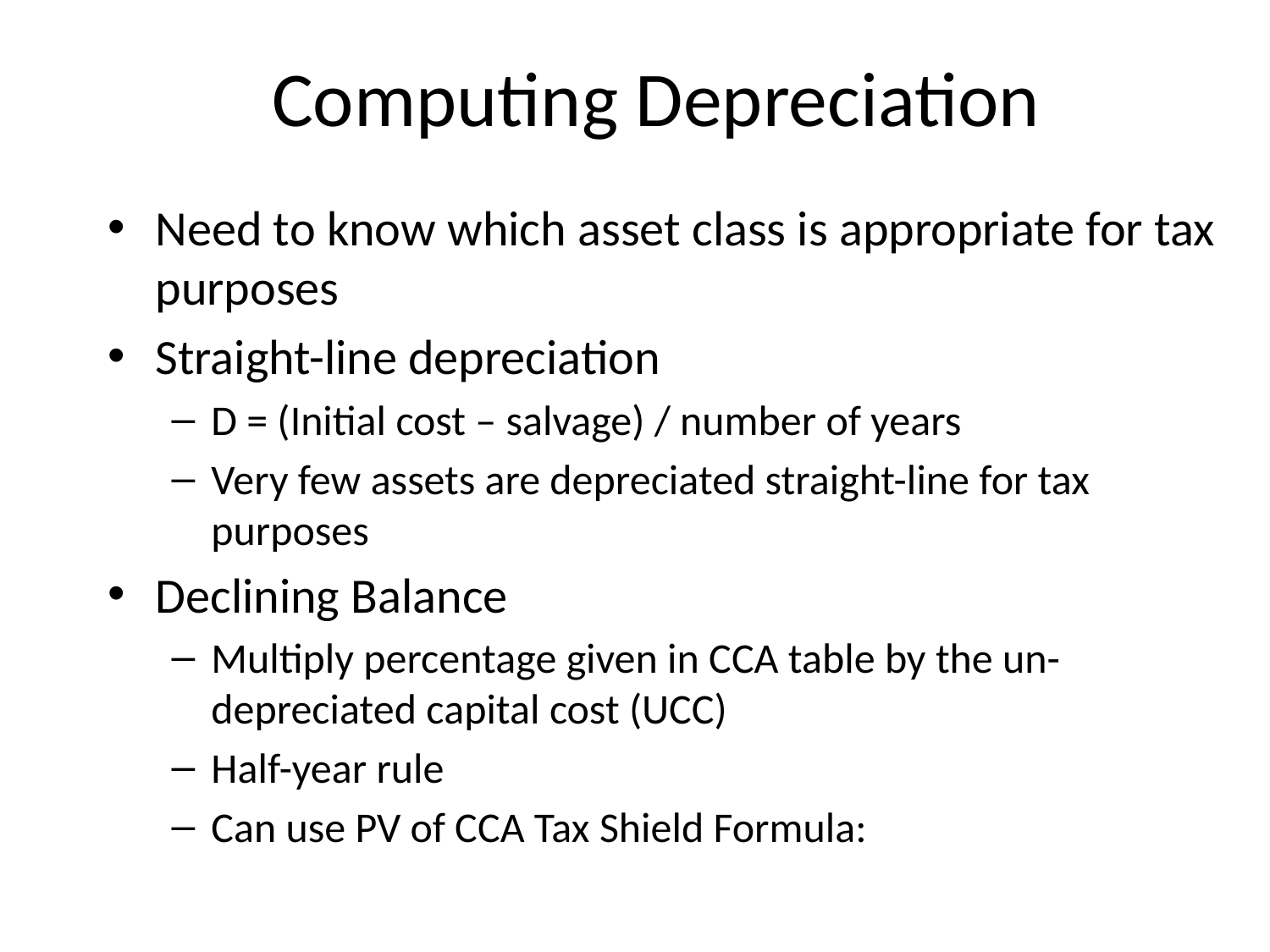

# Computing Depreciation
Need to know which asset class is appropriate for tax purposes
Straight-line depreciation
D = (Initial cost – salvage) / number of years
Very few assets are depreciated straight-line for tax purposes
Declining Balance
Multiply percentage given in CCA table by the un-depreciated capital cost (UCC)
Half-year rule
Can use PV of CCA Tax Shield Formula: